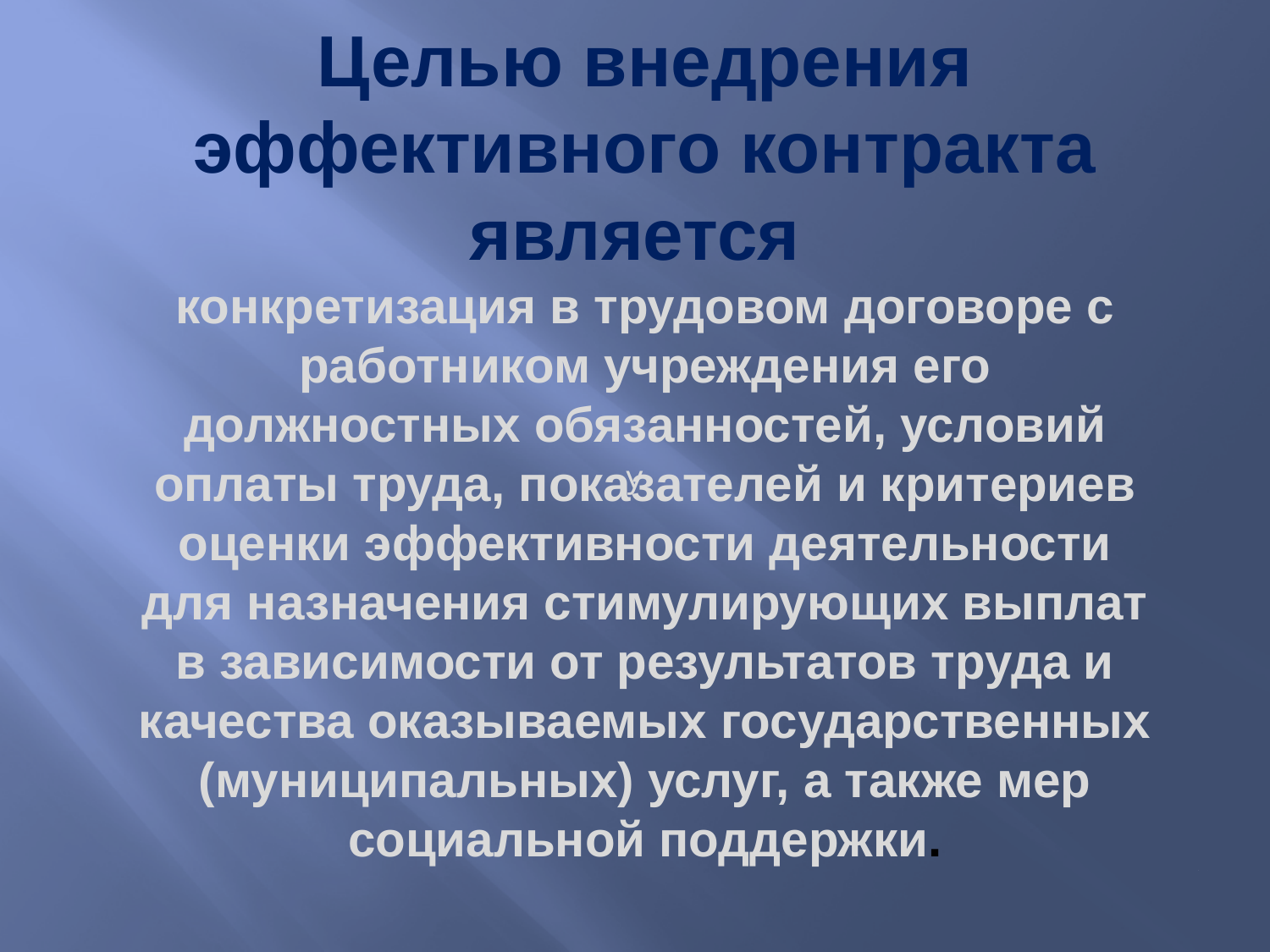

# Целью внедрения эффективного контракта является конкретизация в трудовом договоре с работником учреждения его должностных обязанностей, условий оплаты труда, показателей и критериев оценки эффективности деятельности для назначения стимулирующих выплат в зависимости от результатов труда и качества оказываемых государственных (муниципальных) услуг, а также мер социальной поддержки.
у
.